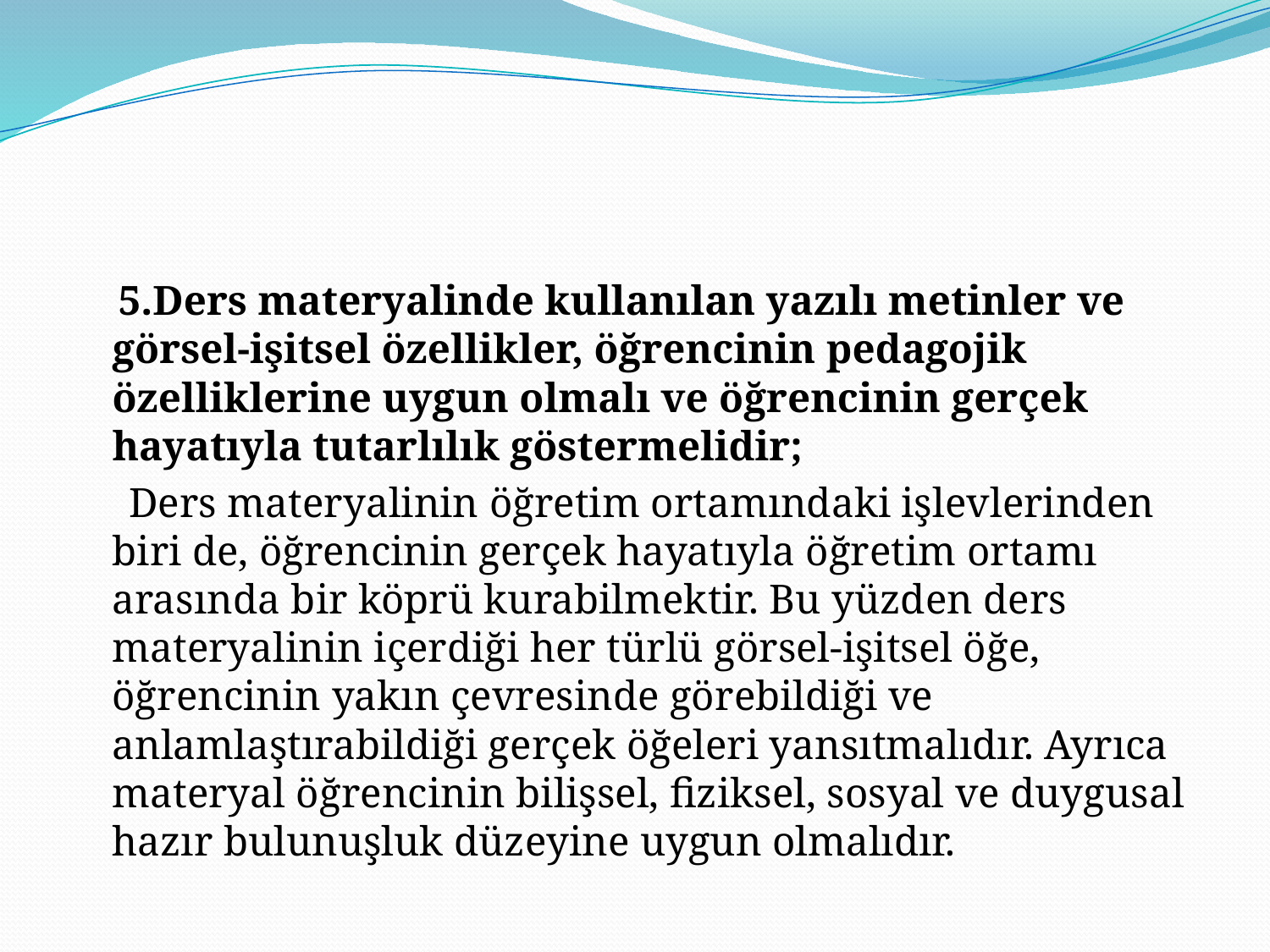

#
    5.Ders materyalinde kullanılan yazılı metinler ve görsel-işitsel özellikler, öğrencinin pedagojik özelliklerine uygun olmalı ve öğrencinin gerçek hayatıyla tutarlılık göstermelidir;
     Ders materyalinin öğretim ortamındaki işlevlerinden biri de, öğrencinin gerçek hayatıyla öğretim ortamı arasında bir köprü kurabilmektir. Bu yüzden ders materyalinin içerdiği her türlü görsel-işitsel öğe, öğrencinin yakın çevresinde görebildiği ve anlamlaştırabildiği gerçek öğeleri yansıtmalıdır. Ayrıca materyal öğrencinin bilişsel, fiziksel, sosyal ve duygusal hazır bulunuşluk düzeyine uygun olmalıdır.